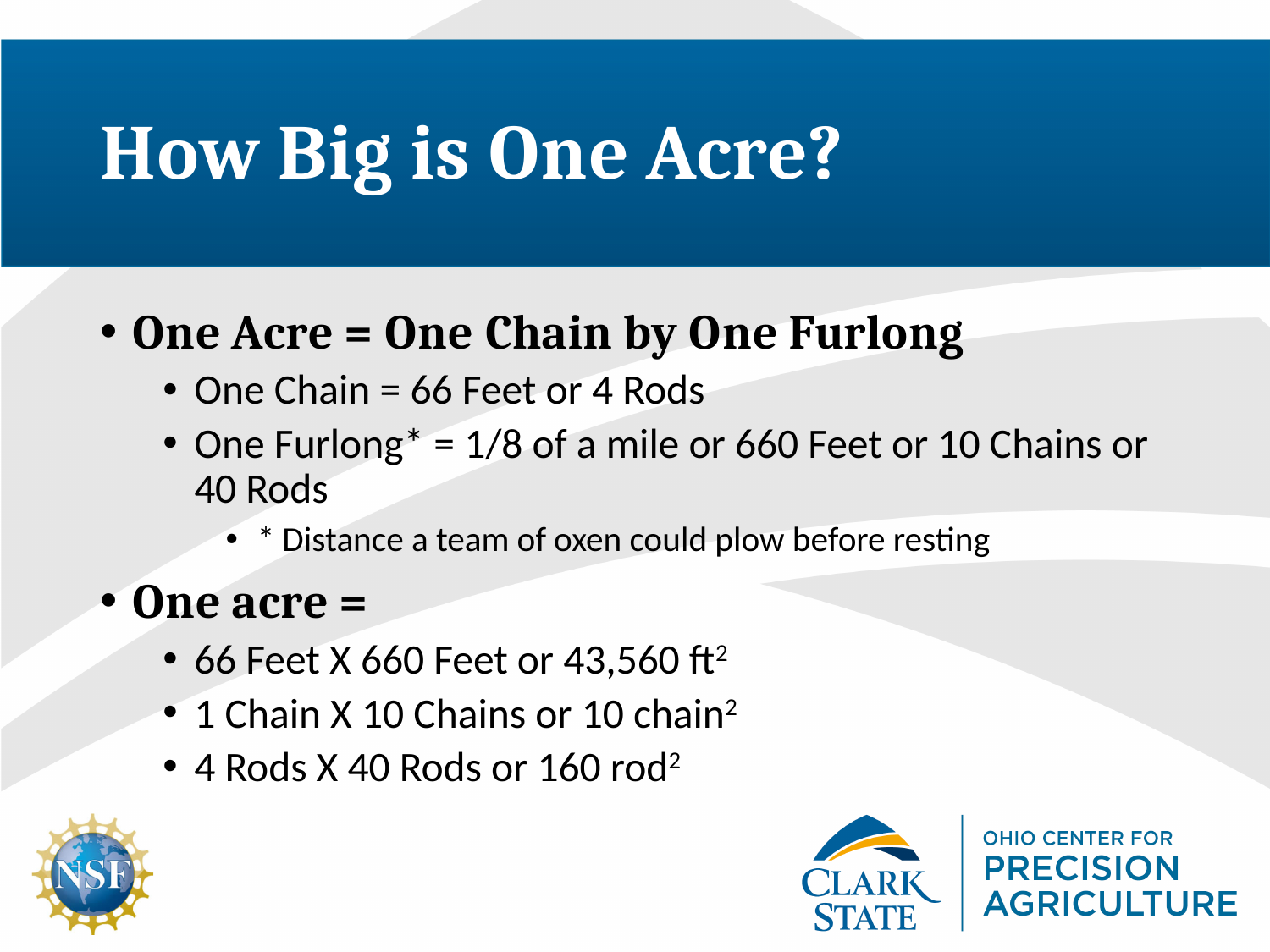

# How Big is One Acre?
One Acre = One Chain by One Furlong
One Chain = 66 Feet or 4 Rods
One Furlong* = 1/8 of a mile or 660 Feet or 10 Chains or 40 Rods
* Distance a team of oxen could plow before resting
One acre =
66 Feet X 660 Feet or 43,560 ft2
1 Chain X 10 Chains or 10 chain2
4 Rods X 40 Rods or 160 rod2